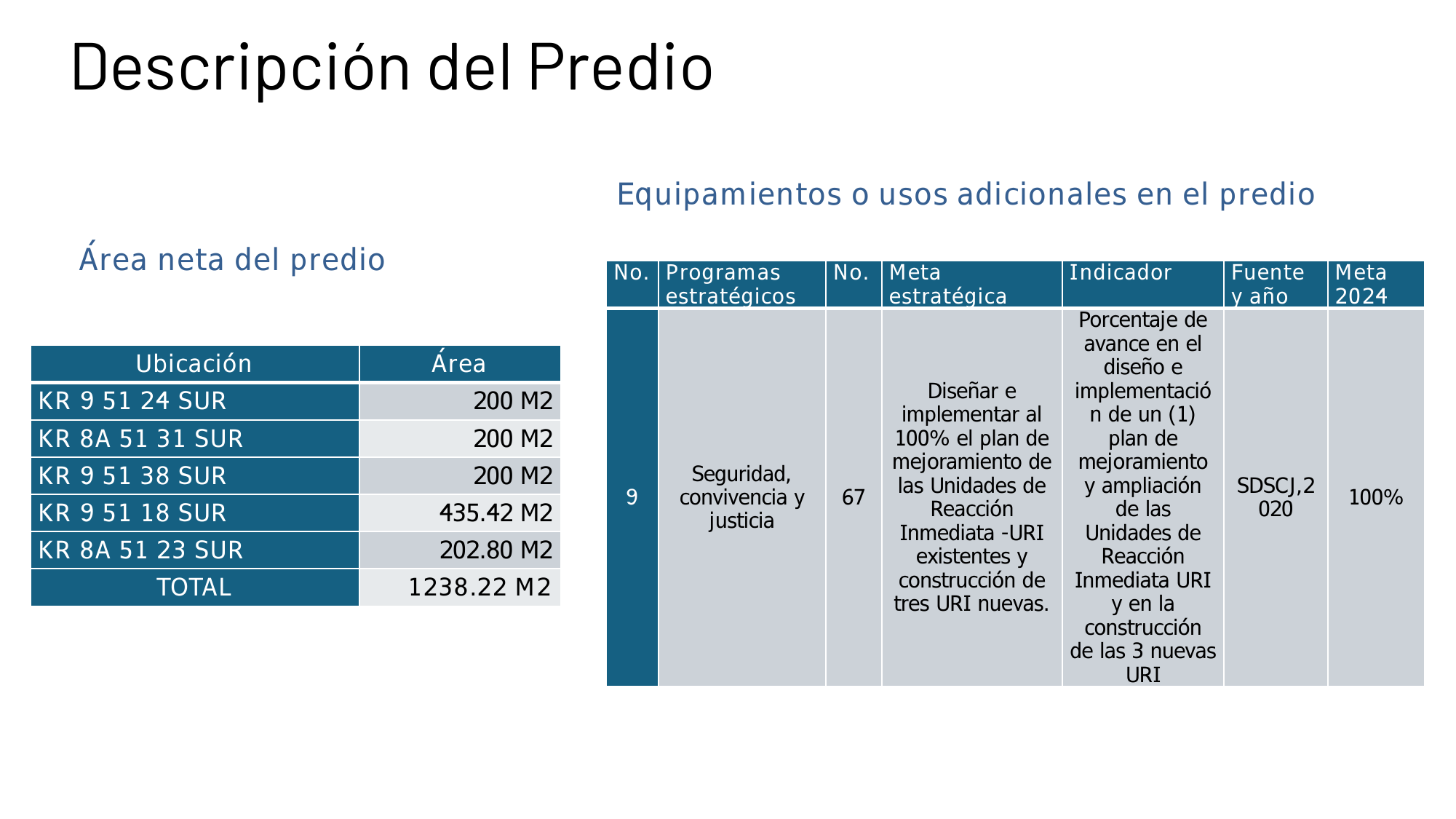

# Descripción del Predio
Equipamientos o usos adicionales en el predio
Área neta del predio
| No. | Programas estratégicos | No. | Meta estratégica | Indicador | Fuente y año | Meta 2024 |
| --- | --- | --- | --- | --- | --- | --- |
| 9 | Seguridad, convivencia y justicia | 67 | Diseñar e implementar al 100% el plan de mejoramiento de las Unidades de Reacción Inmediata -URI existentes y construcción de tres URI nuevas. | Porcentaje de avance en el diseño e implementación de un (1) plan de mejoramiento y ampliación de las Unidades de Reacción Inmediata URI y en la construcción de las 3 nuevas URI | SDSCJ,2020 | 100% |
| Ubicación | Área |
| --- | --- |
| KR 9 51 24 SUR | 200 M2 |
| KR 8A 51 31 SUR | 200 M2 |
| KR 9 51 38 SUR | 200 M2 |
| KR 9 51 18 SUR | 435.42 M2 |
| KR 8A 51 23 SUR | 202.80 M2 |
| TOTAL | 1238.22 M2 |